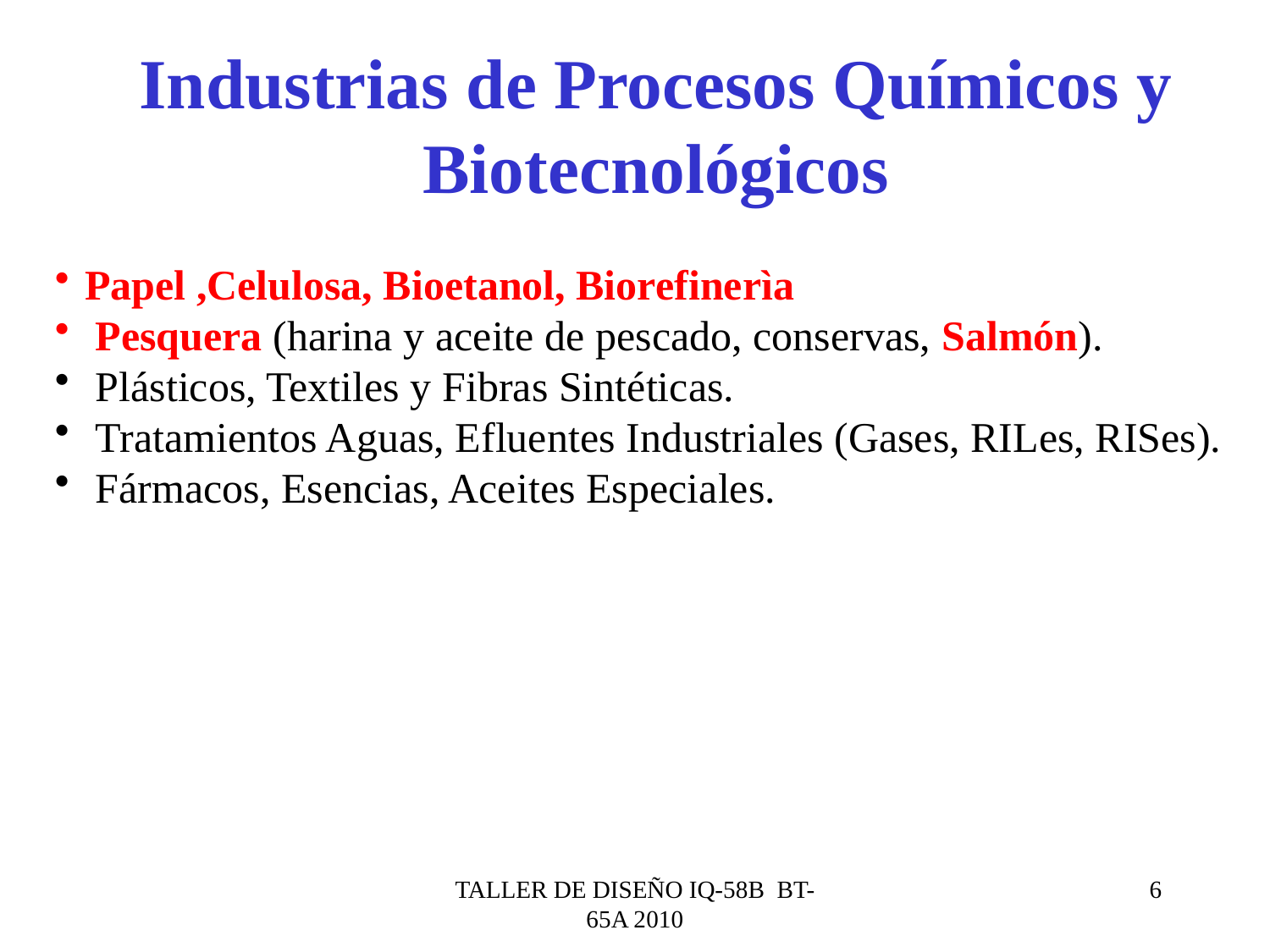

Industrias de Procesos Químicos y Biotecnológicos

Papel ,Celulosa, Bioetanol, Biorefinerìa
 Pesquera (harina y aceite de pescado, conservas, Salmón).
 Plásticos, Textiles y Fibras Sintéticas.
 Tratamientos Aguas, Efluentes Industriales (Gases, RILes, RISes).
 Fármacos, Esencias, Aceites Especiales.
TALLER DE DISEÑO IQ-58B  BT-65A 2010
6